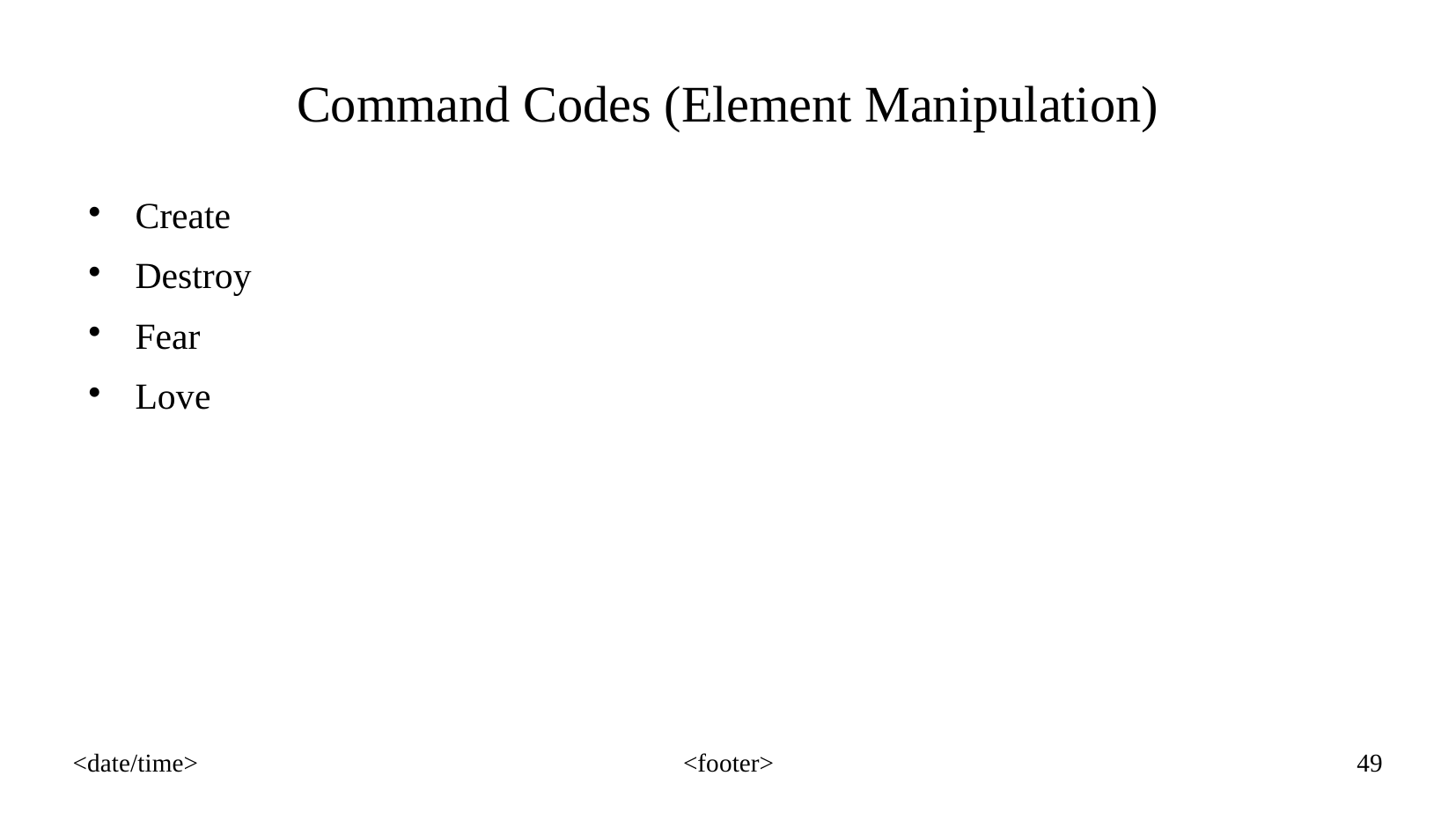

Command Codes (Element Manipulation)
Create
Destroy
Fear
Love